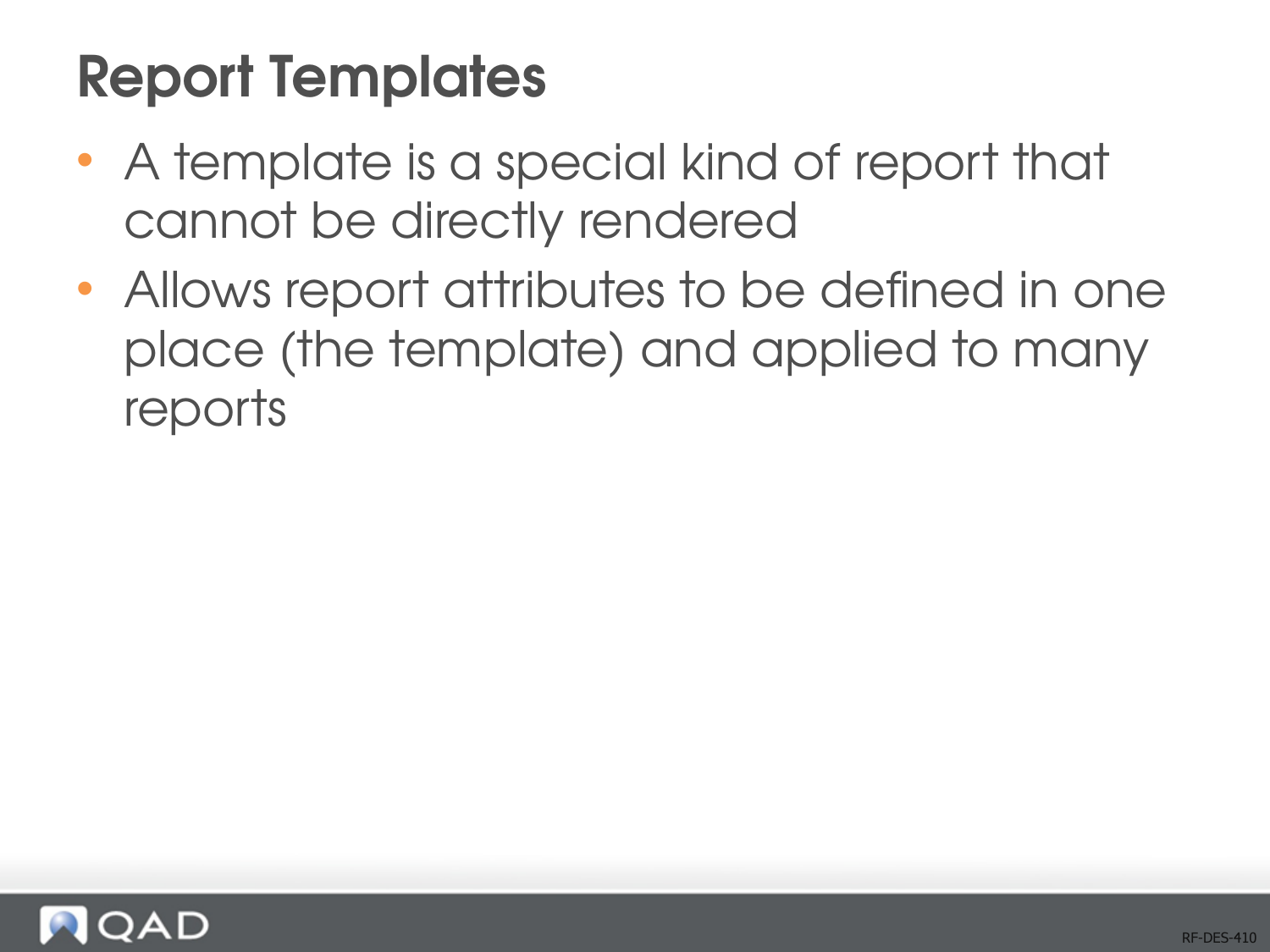

# Report Templates
A template is a special kind of report that cannot be directly rendered
Allows report attributes to be defined in one place (the template) and applied to many reports
RF-DES-410